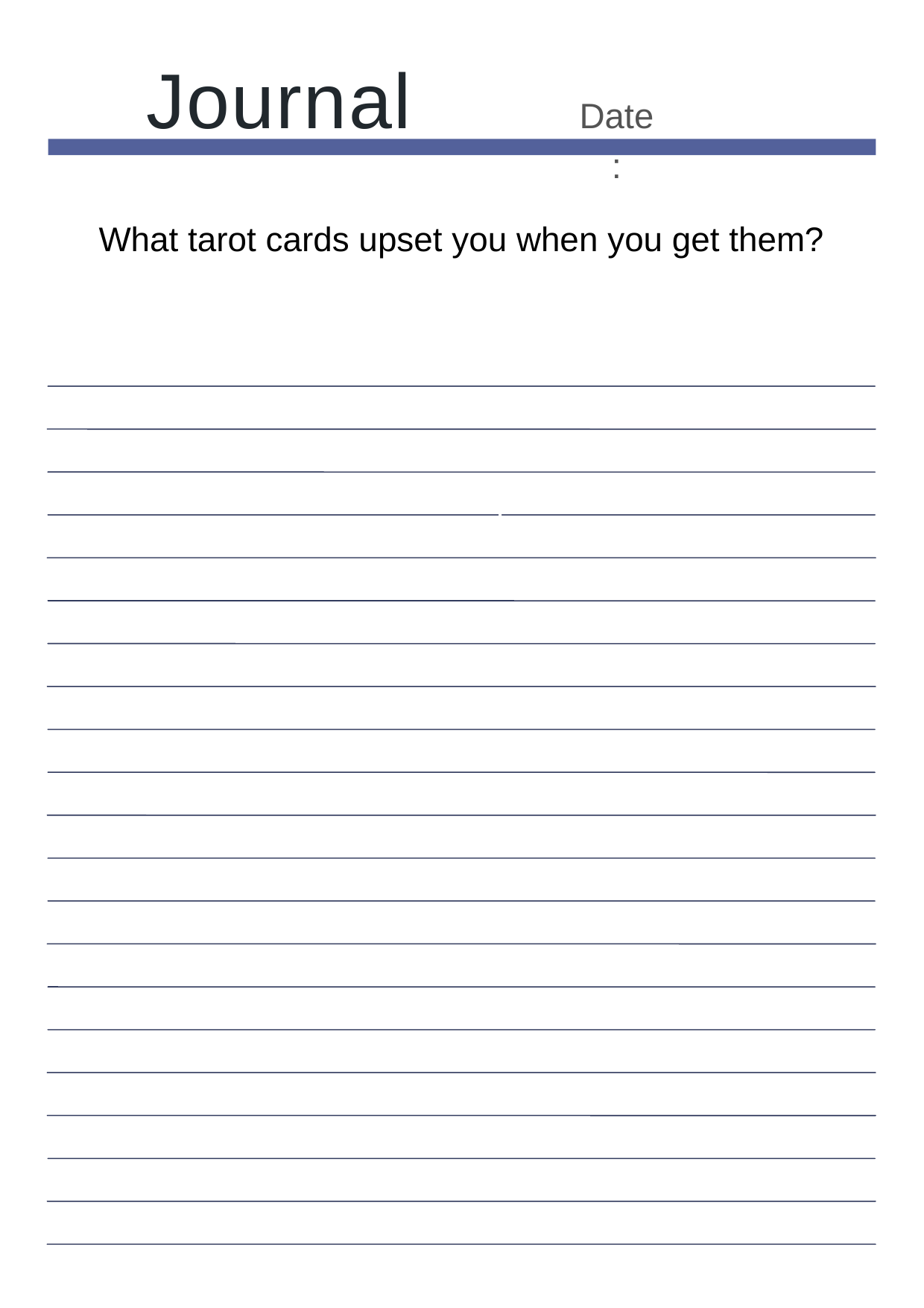

Journal
Date:

What tarot cards upset you when you get them?

Journal Prompt Here